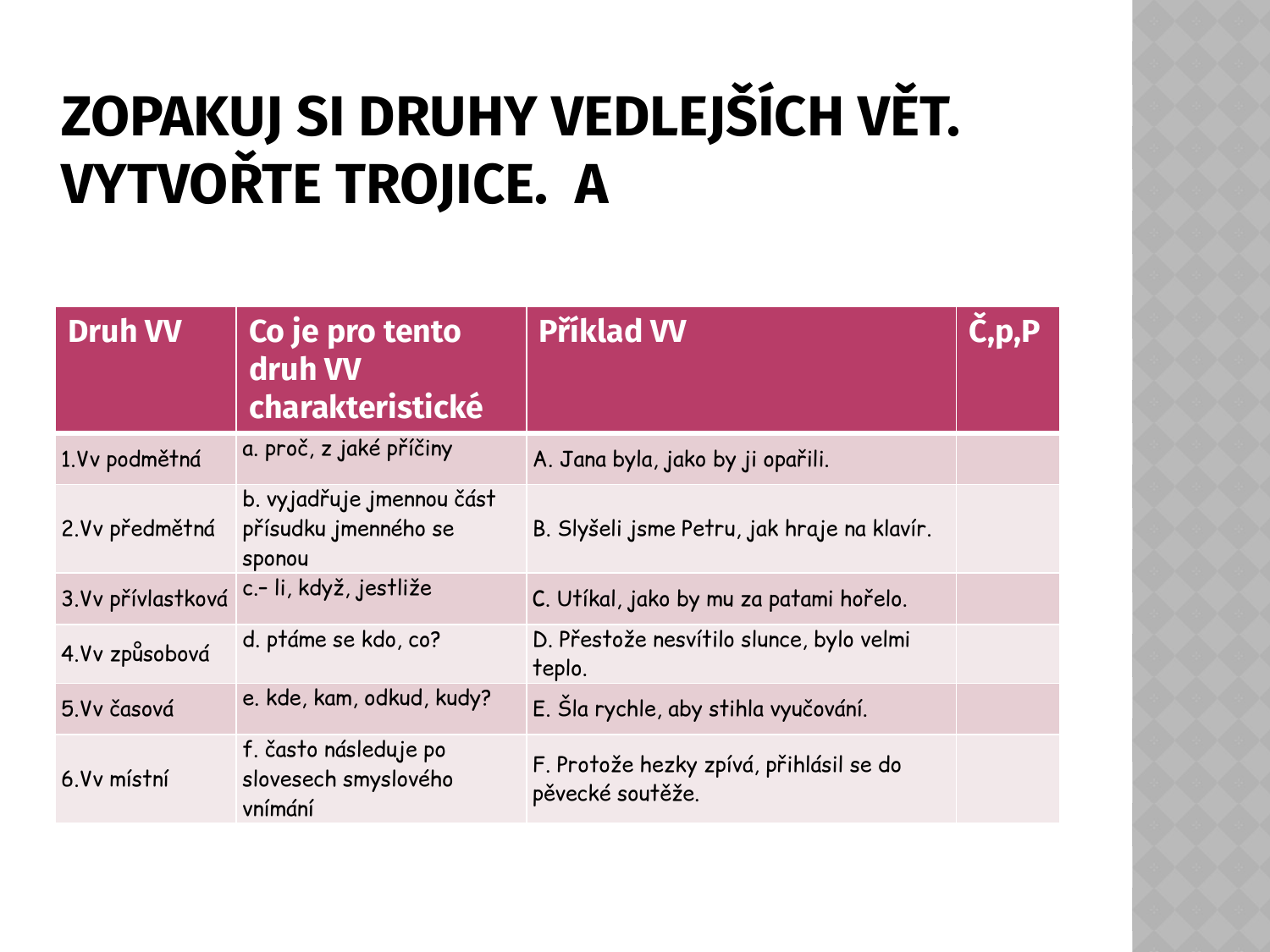

# Zopakuj si druhy vedlejších vět. Vytvořte trojice.  A
| Druh VV | Co je pro tento druh VV charakteristické | Příklad VV | Č,p,P |
| --- | --- | --- | --- |
| 1.Vv podmětná | a. proč, z jaké příčiny | A. Jana byla, jako by ji opařili. |  |
| 2.Vv předmětná | b. vyjadřuje jmennou část přísudku jmenného se sponou | B. Slyšeli jsme Petru, jak hraje na klavír. |  |
| 3.Vv přívlastková | c.– li, když, jestliže | C. Utíkal, jako by mu za patami hořelo. |  |
| 4.Vv způsobová | d. ptáme se kdo, co? | D. Přestože nesvítilo slunce, bylo velmi teplo. |  |
| 5.Vv časová | e. kde, kam, odkud, kudy? | E. Šla rychle, aby stihla vyučování. |  |
| 6.Vv místní | f. často následuje po slovesech smyslového vnímání | F. Protože hezky zpívá, přihlásil se do pěvecké soutěže. |  |